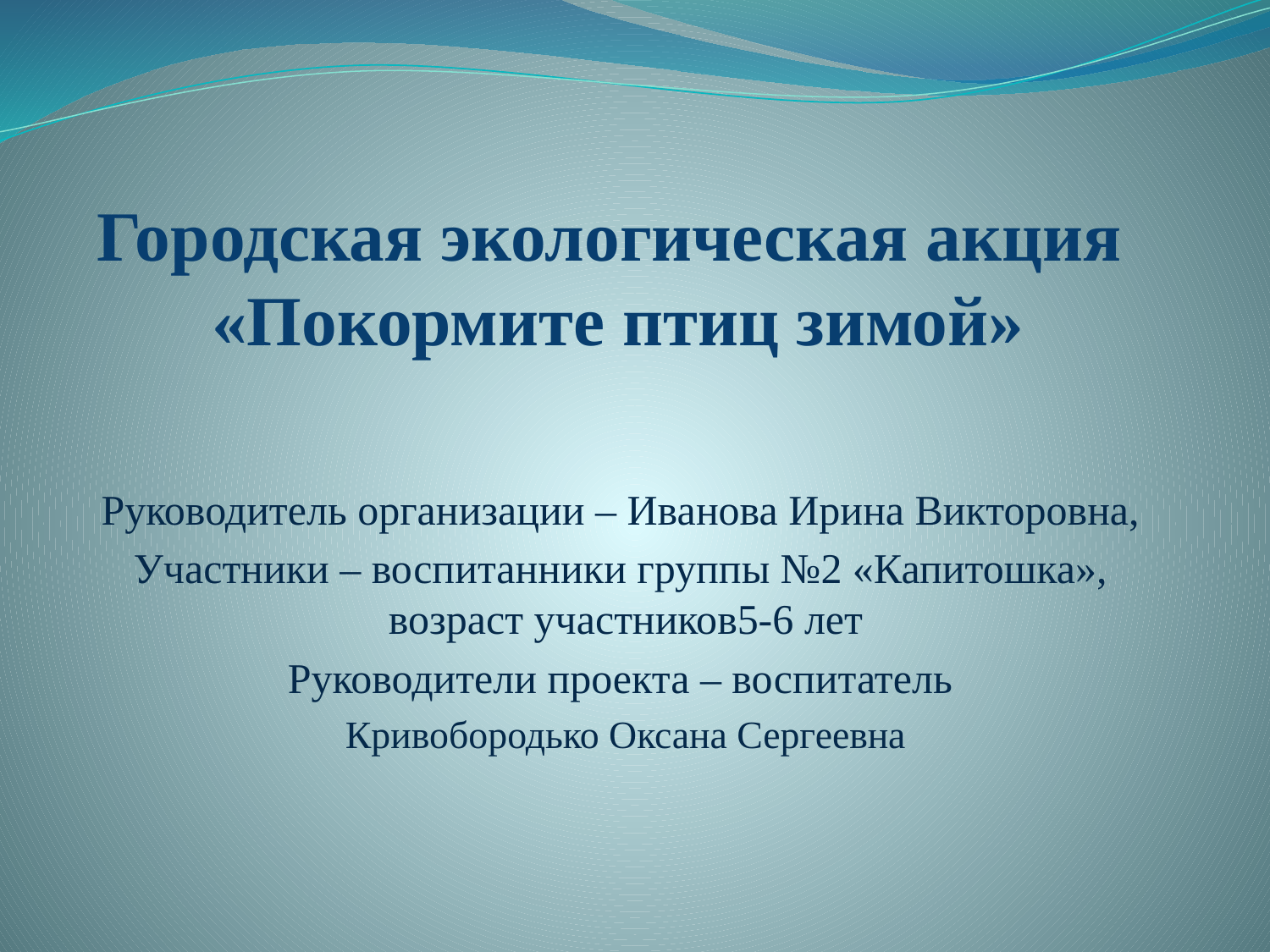

# Городская экологическая акция «Покормите птиц зимой»
Руководитель организации – Иванова Ирина Викторовна,
Участники – воспитанники группы №2 «Капитошка»,  возраст участников5-6 лет
Руководители проекта – воспитатель
Кривобородько Оксана Сергеевна